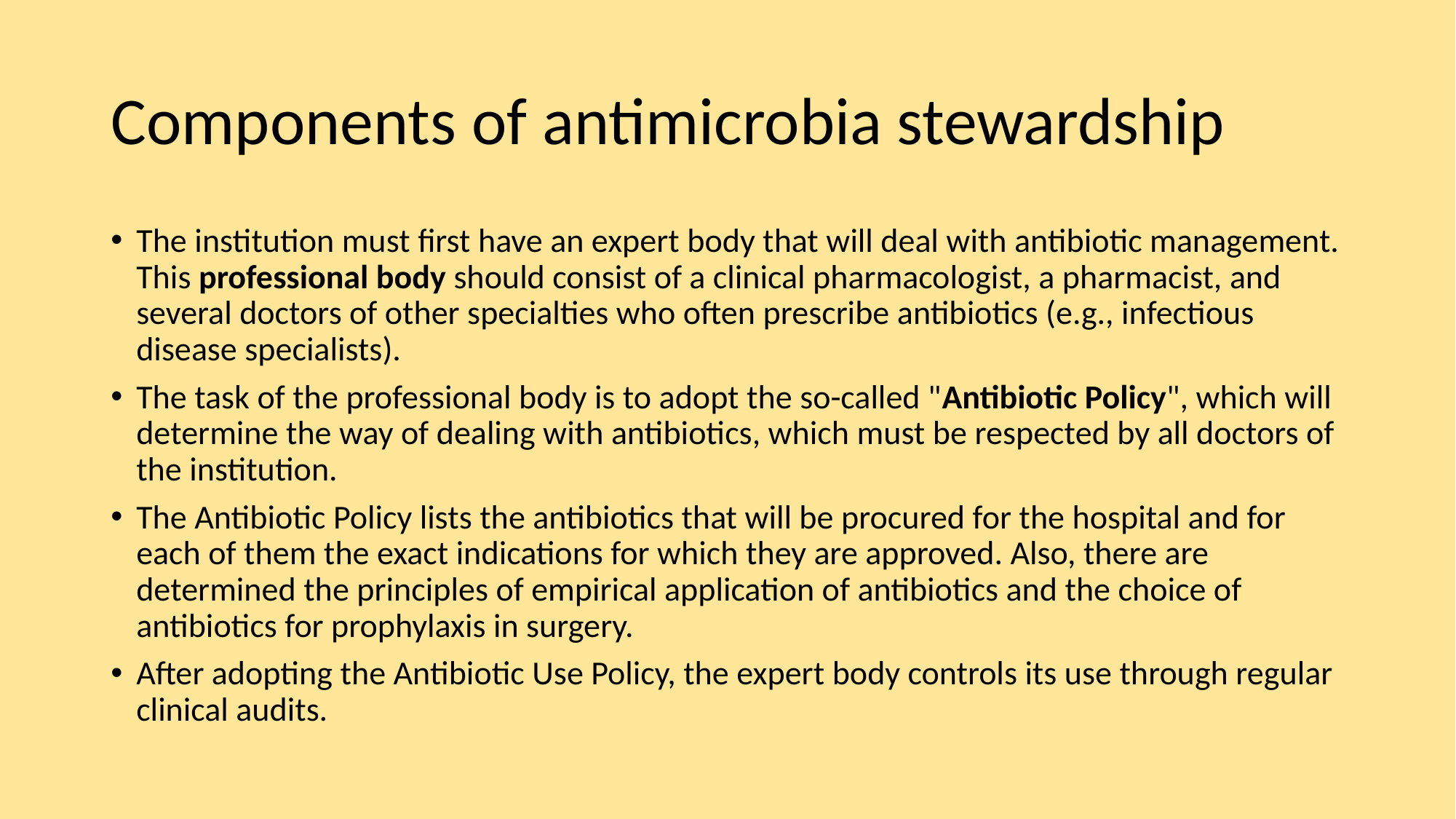

# Components of antimicrobia stewardship
The institution must first have an expert body that will deal with antibiotic management. This professional body should consist of a clinical pharmacologist, a pharmacist, and several doctors of other specialties who often prescribe antibiotics (e.g., infectious disease specialists).
The task of the professional body is to adopt the so-called "Antibiotic Policy", which will determine the way of dealing with antibiotics, which must be respected by all doctors of the institution.
The Antibiotic Policy lists the antibiotics that will be procured for the hospital and for each of them the exact indications for which they are approved. Also, there are determined the principles of empirical application of antibiotics and the choice of antibiotics for prophylaxis in surgery.
After adopting the Antibiotic Use Policy, the expert body controls its use through regular clinical audits.